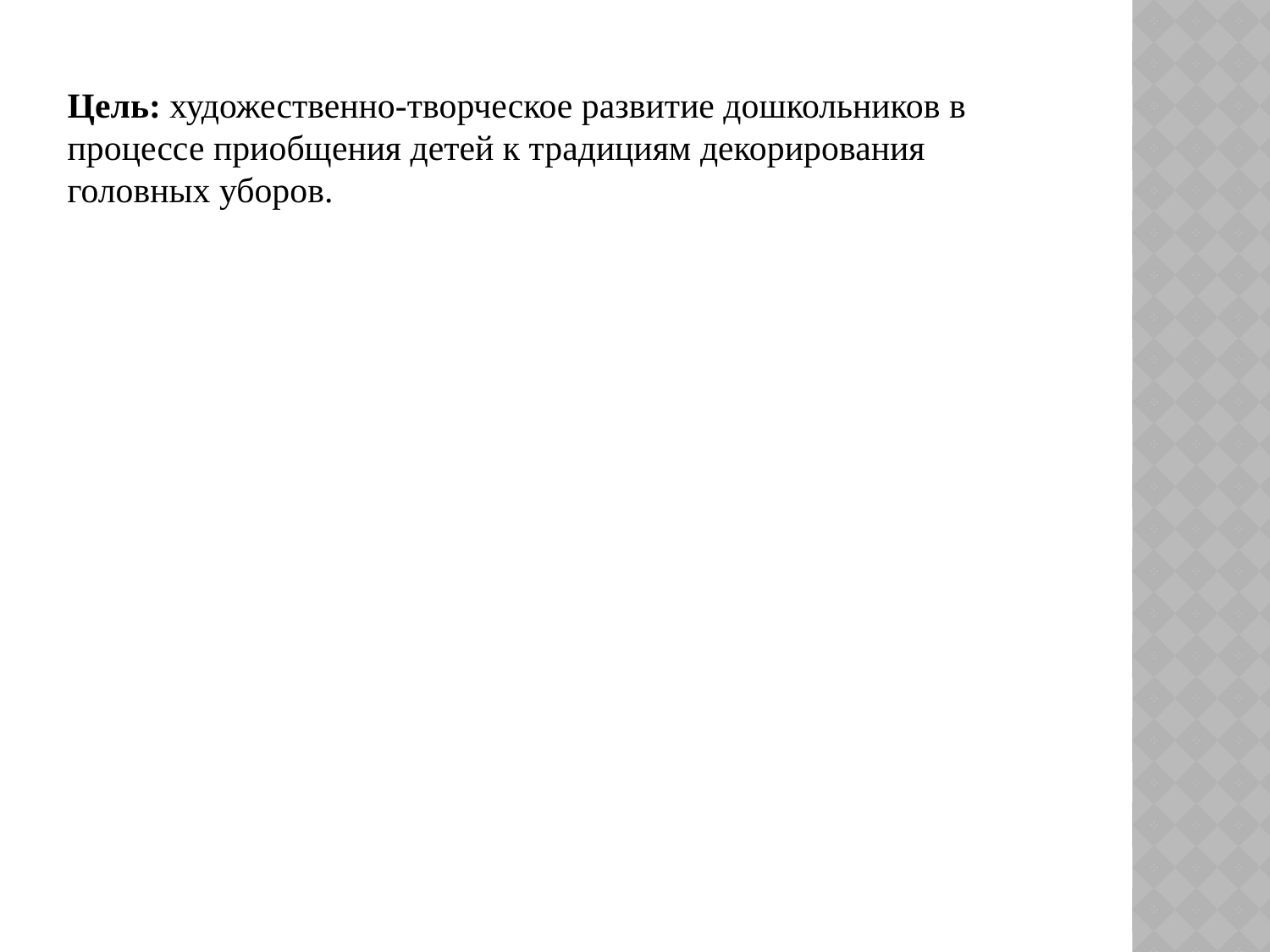

Цель: художественно-творческое развитие дошкольников в процессе приобщения детей к традициям декорирования головных уборов.